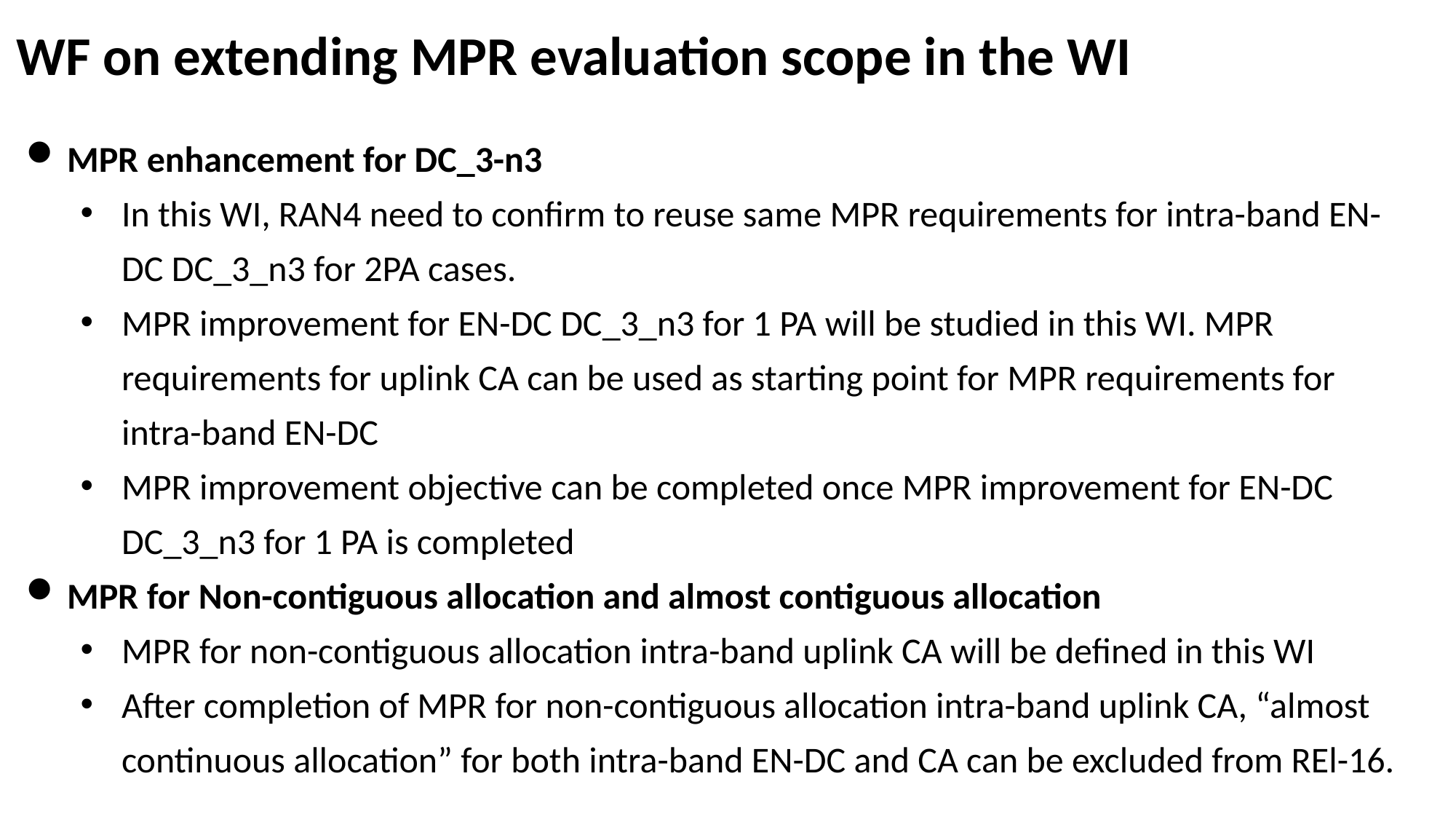

# WF on extending MPR evaluation scope in the WI
MPR enhancement for DC_3-n3
In this WI, RAN4 need to confirm to reuse same MPR requirements for intra-band EN-DC DC_3_n3 for 2PA cases.
MPR improvement for EN-DC DC_3_n3 for 1 PA will be studied in this WI. MPR requirements for uplink CA can be used as starting point for MPR requirements for intra-band EN-DC
MPR improvement objective can be completed once MPR improvement for EN-DC DC_3_n3 for 1 PA is completed
MPR for Non-contiguous allocation and almost contiguous allocation
MPR for non-contiguous allocation intra-band uplink CA will be defined in this WI
After completion of MPR for non-contiguous allocation intra-band uplink CA, “almost continuous allocation” for both intra-band EN-DC and CA can be excluded from REl-16.